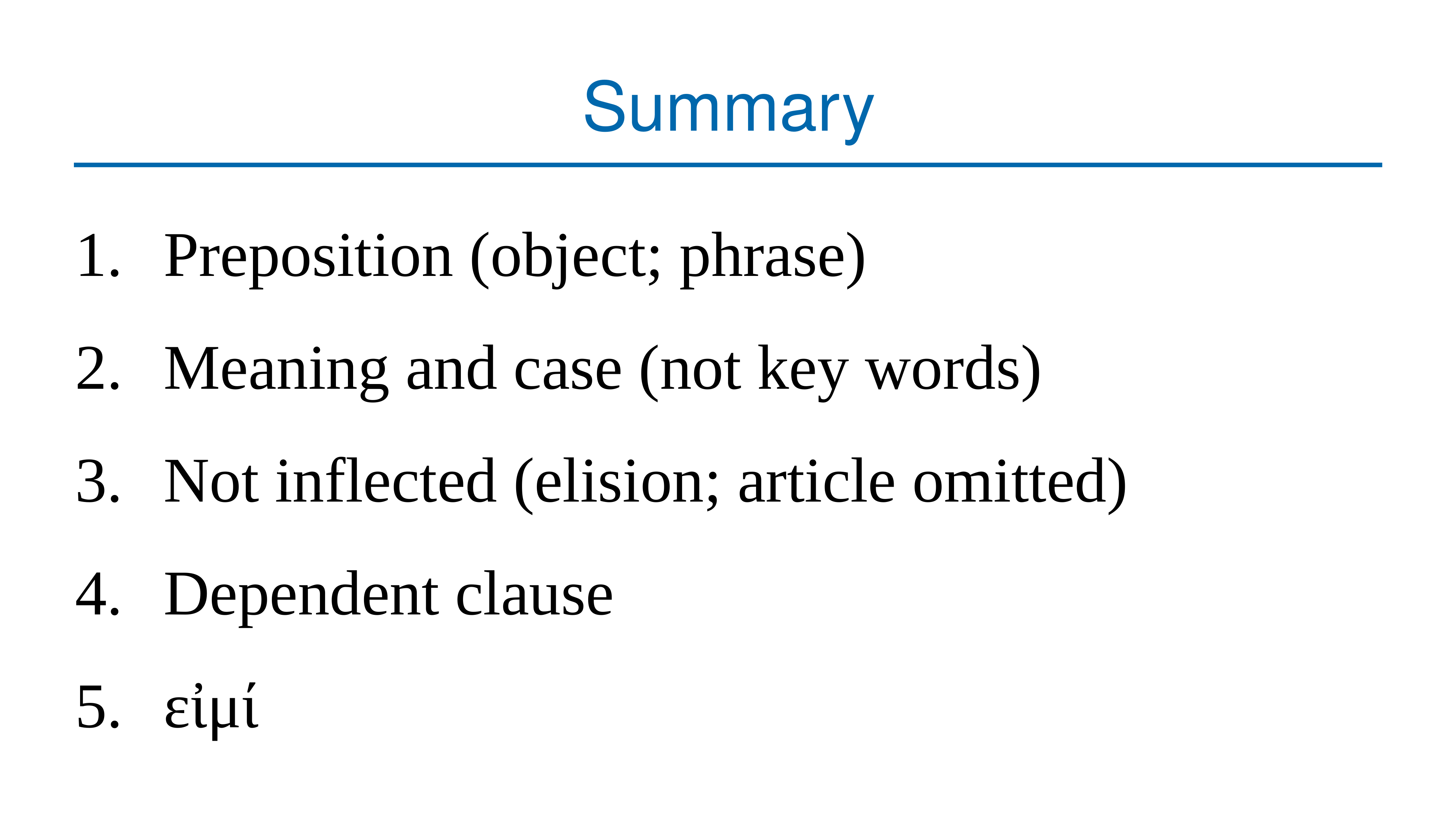

# Summary
Preposition (object; phrase)
Meaning and case (not key words)
Not inflected (elision; article omitted)
Dependent clause
εἰμί